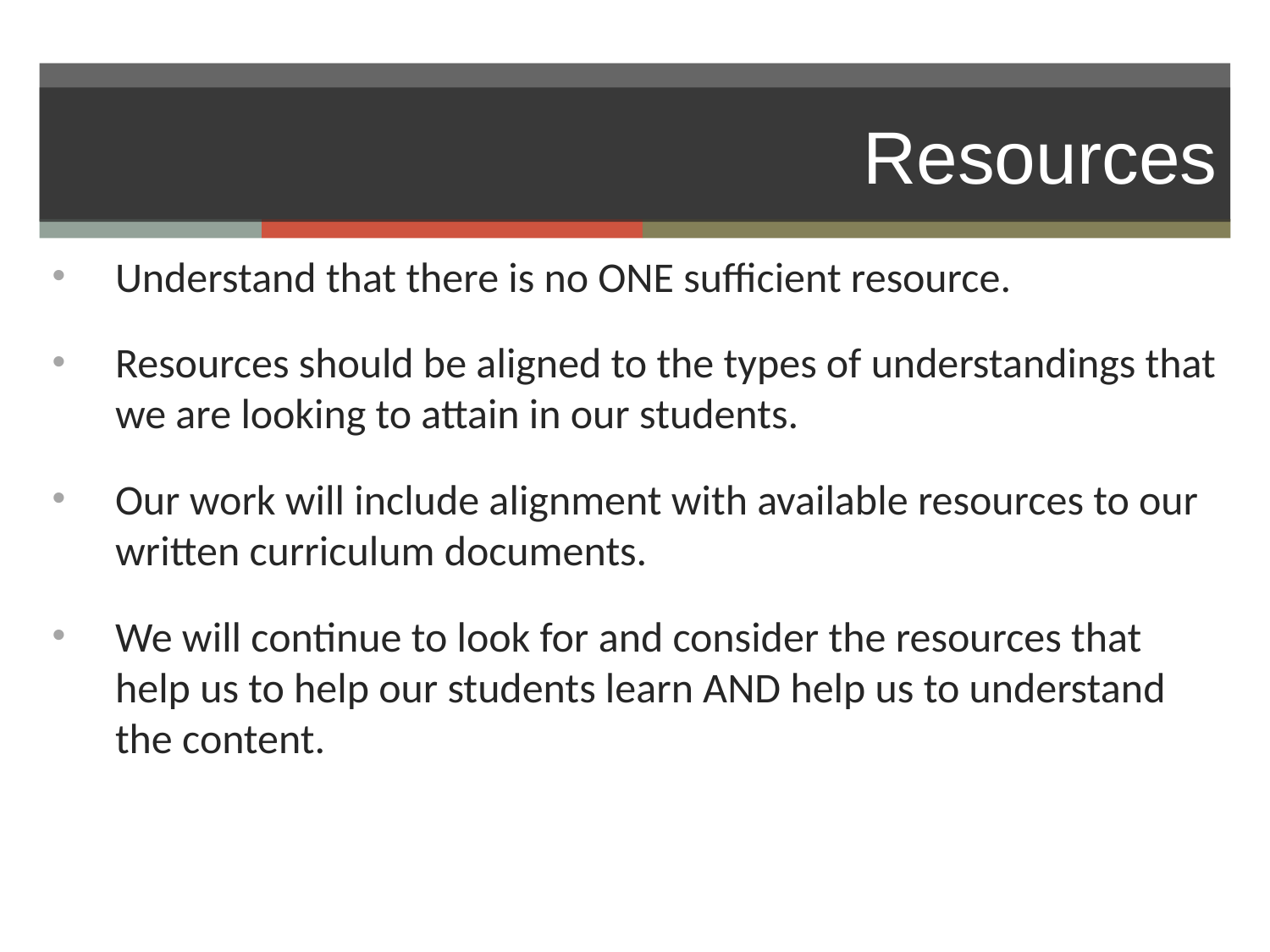

# Resources
Understand that there is no ONE sufficient resource.
Resources should be aligned to the types of understandings that we are looking to attain in our students.
Our work will include alignment with available resources to our written curriculum documents.
We will continue to look for and consider the resources that help us to help our students learn AND help us to understand the content.